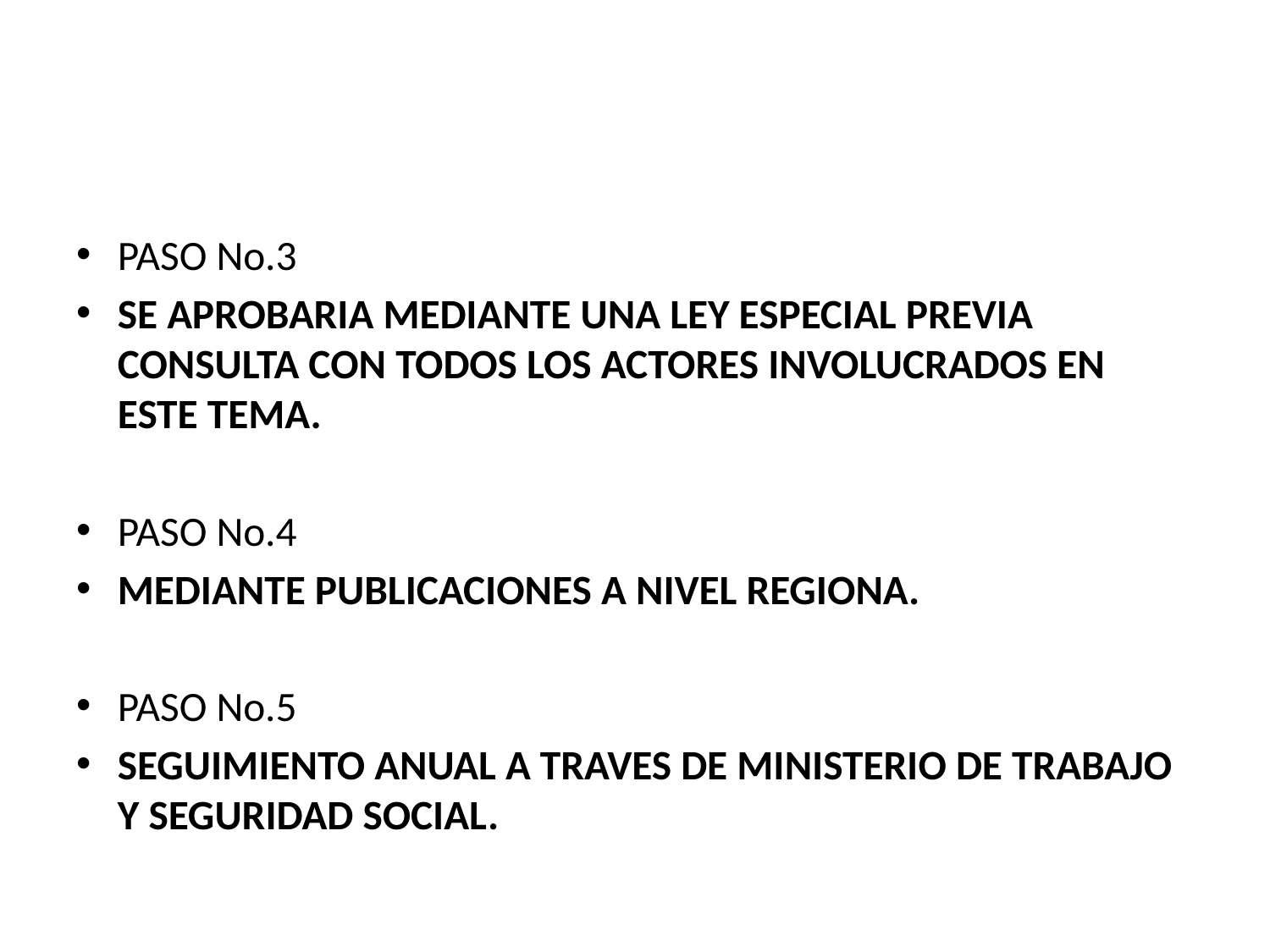

#
PASO No.3
SE APROBARIA MEDIANTE UNA LEY ESPECIAL PREVIA CONSULTA CON TODOS LOS ACTORES INVOLUCRADOS EN ESTE TEMA.

PASO No.4
MEDIANTE PUBLICACIONES A NIVEL REGIONA.

PASO No.5
SEGUIMIENTO ANUAL A TRAVES DE MINISTERIO DE TRABAJO Y SEGURIDAD SOCIAL.